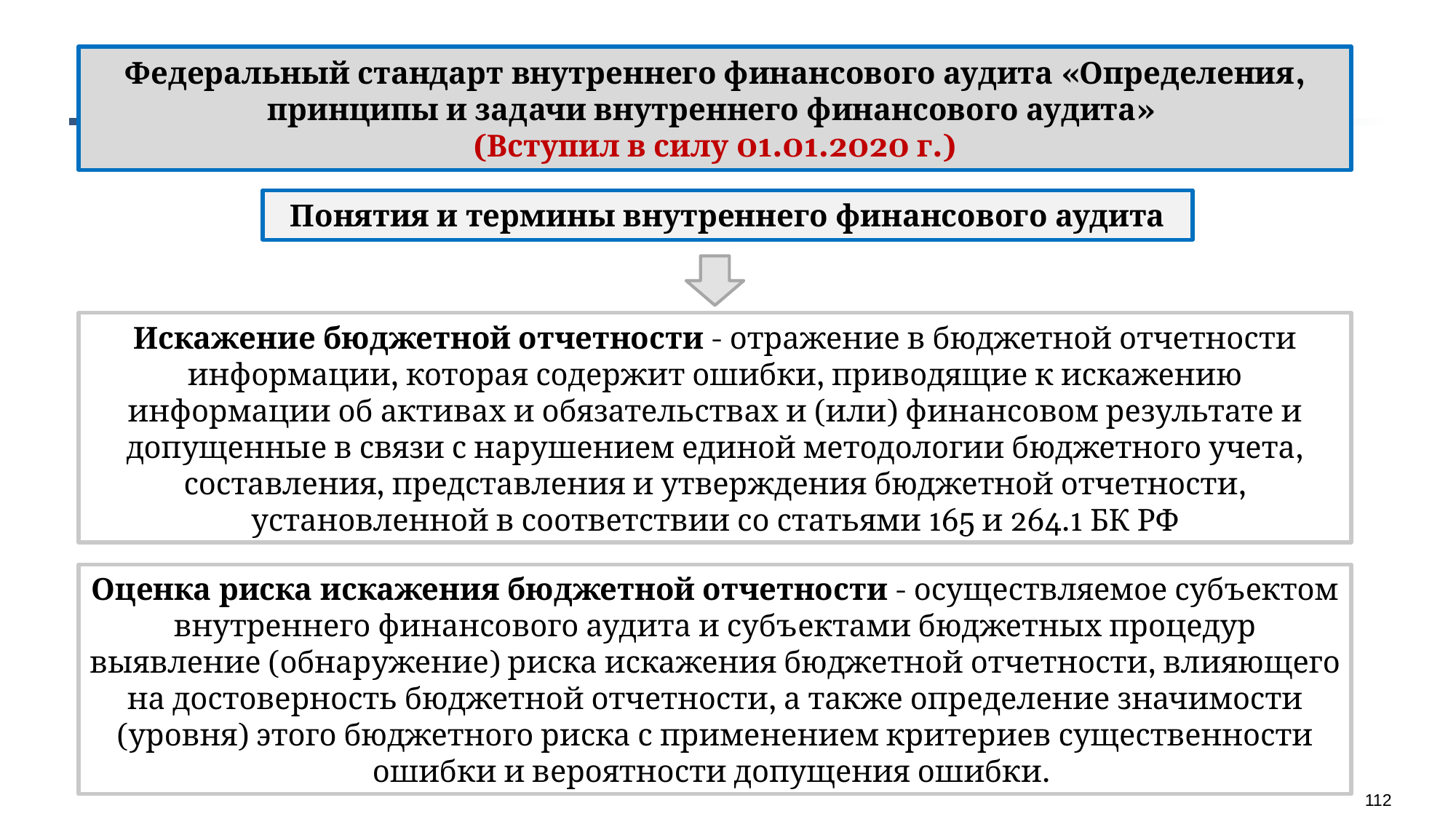

Федеральный стандарт внутреннего финансового аудита «Определения, принципы и задачи внутреннего финансового аудита»
(Вступил в силу 01.01.2020 г.)
Понятия и термины внутреннего финансового аудита

Искажение бюджетной отчетности - отражение в бюджетной отчетности информации, которая содержит ошибки, приводящие к искажению информации об активах и обязательствах и (или) финансовом результате и допущенные в связи с нарушением единой методологии бюджетного учета, составления, представления и утверждения бюджетной отчетности, установленной в соответствии со статьями 165 и 264.1 БК РФ
Оценка риска искажения бюджетной отчетности - осуществляемое субъектом внутреннего финансового аудита и субъектами бюджетных процедур выявление (обнаружение) риска искажения бюджетной отчетности, влияющего на достоверность бюджетной отчетности, а также определение значимости (уровня) этого бюджетного риска с применением критериев существенности ошибки и вероятности допущения ошибки.